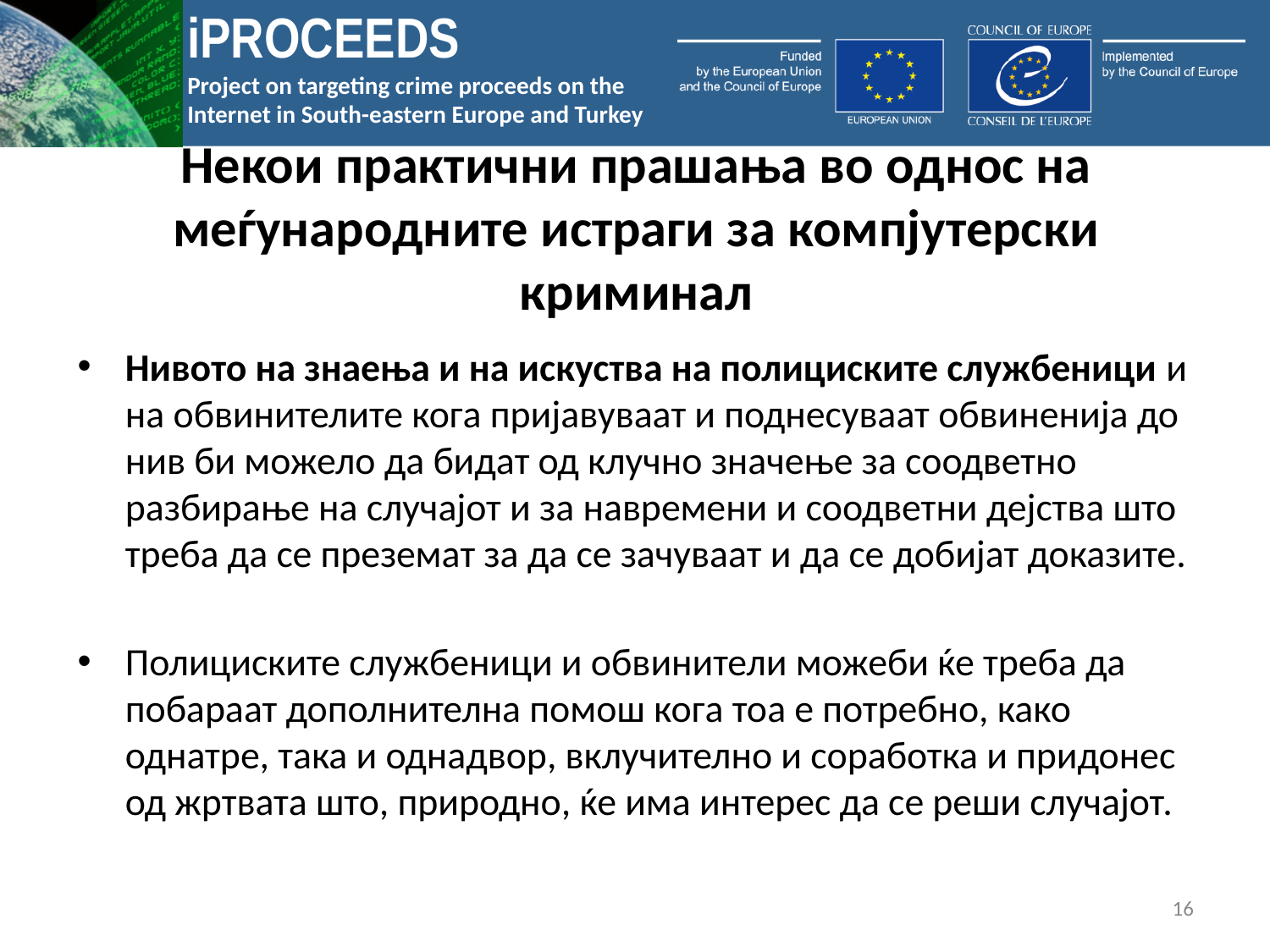

# Некои практични прашања во однос на меѓународните истраги за компјутерски криминал
Нивото на знаења и на искуства на полициските службеници и на обвинителите кога пријавуваат и поднесуваат обвиненија до нив би можело да бидат од клучно значење за соодветно разбирање на случајот и за навремени и соодветни дејства што треба да се преземат за да се зачуваат и да се добијат доказите.

Полициските службеници и обвинители можеби ќе треба да побараат дополнителна помош кога тоа е потребно, како однатре, така и однадвор, вклучително и соработка и придонес од жртвата што, природно, ќе има интерес да се реши случајот.

16